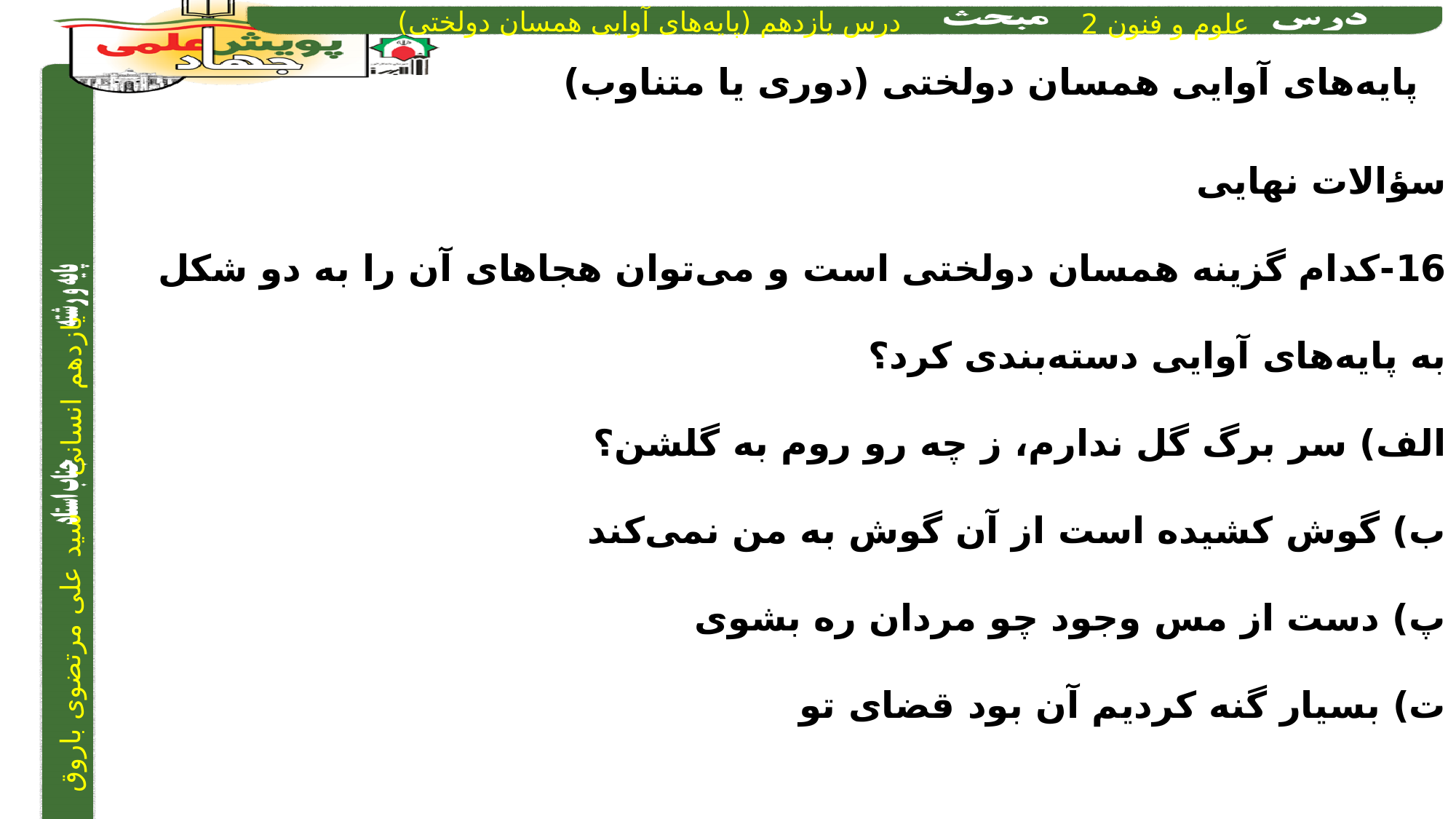

پایه‌های آوایی همسان دولختی (دوری یا متناوب)
سؤالات نهایی
16-کدام گزینه همسان دولختی است و می‌توان هجاهای آن را به دو شکل به پایه‌های آوایی دسته‌بندی کرد؟
الف) سر برگ گل ندارم، ز چه رو روم به گلشن؟
ب) گوش کشیده است از آن گوش به من نمی‌کند
پ) دست از مس وجود چو مردان ره بشوی
ت) بسیار گنه کردیم آن بود قضای تو